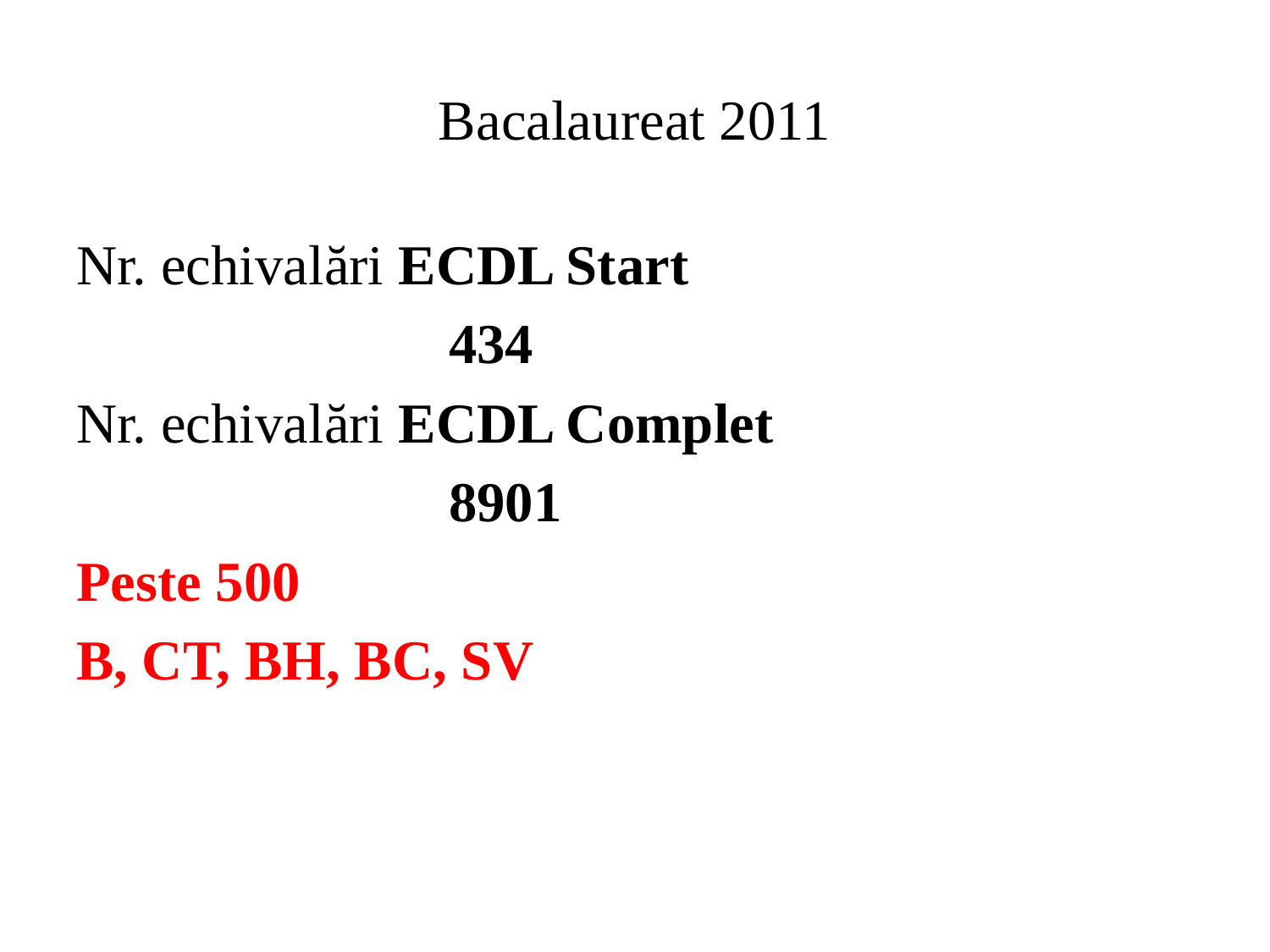

# Bacalaureat 2011
Nr. echivalări ECDL Start
			     434
Nr. echivalări ECDL Complet
			     8901
Peste 500
B, CT, BH, BC, SV